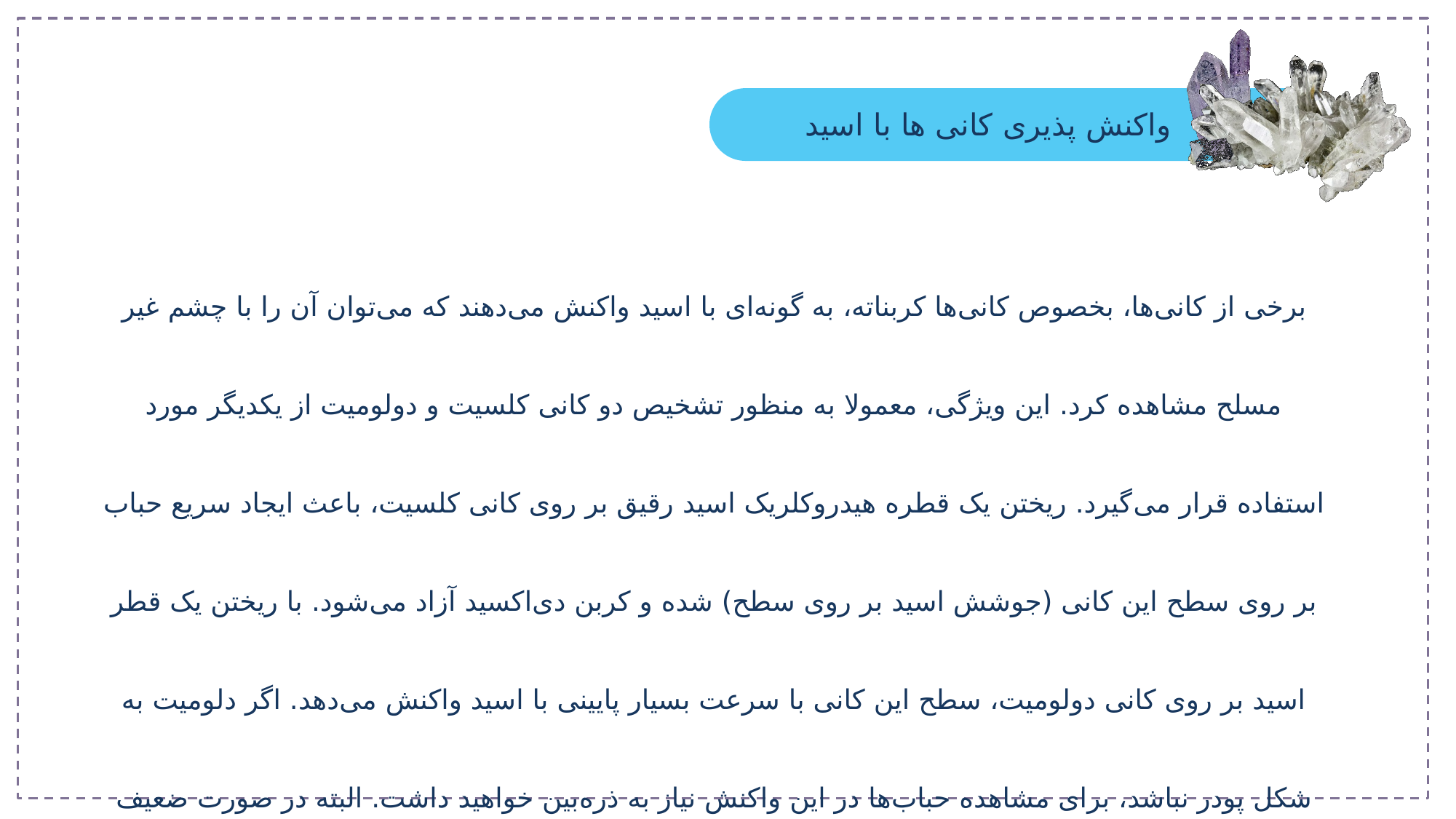

واکنش پذیری کانی ها با اسید
برخی از کانی‌ها، بخصوص کانی‌ها کربناته، به گونه‌ای با اسید واکنش می‌دهند که می‌توان آن را با چشم غیر مسلح مشاهده کرد. این ویژگی، معمولا به منظور تشخیص دو کانی کلسیت و دولومیت از یکدیگر مورد استفاده قرار می‌گیرد. ریختن یک قطره هیدروکلریک اسید رقیق بر روی کانی کلسیت، باعث ایجاد سریع حباب بر روی سطح این کانی (جوشش اسید بر روی سطح) شده و کربن دی‌اکسید آزاد می‌شود. با ریختن یک قطر اسید بر روی کانی دولومیت، سطح این کانی با سرعت بسیار پایینی با اسید واکنش می‌دهد. اگر دلومیت به شکل پودر نباشد، برای مشاهده حباب‌ها در این واکنش نیاز به ذره‌بین خواهید داشت. البته در صورت ضعیف بودن اسید، احتمالا هیچ حبابی حتی با ذره‌بین قابل مشاهده نباشد.